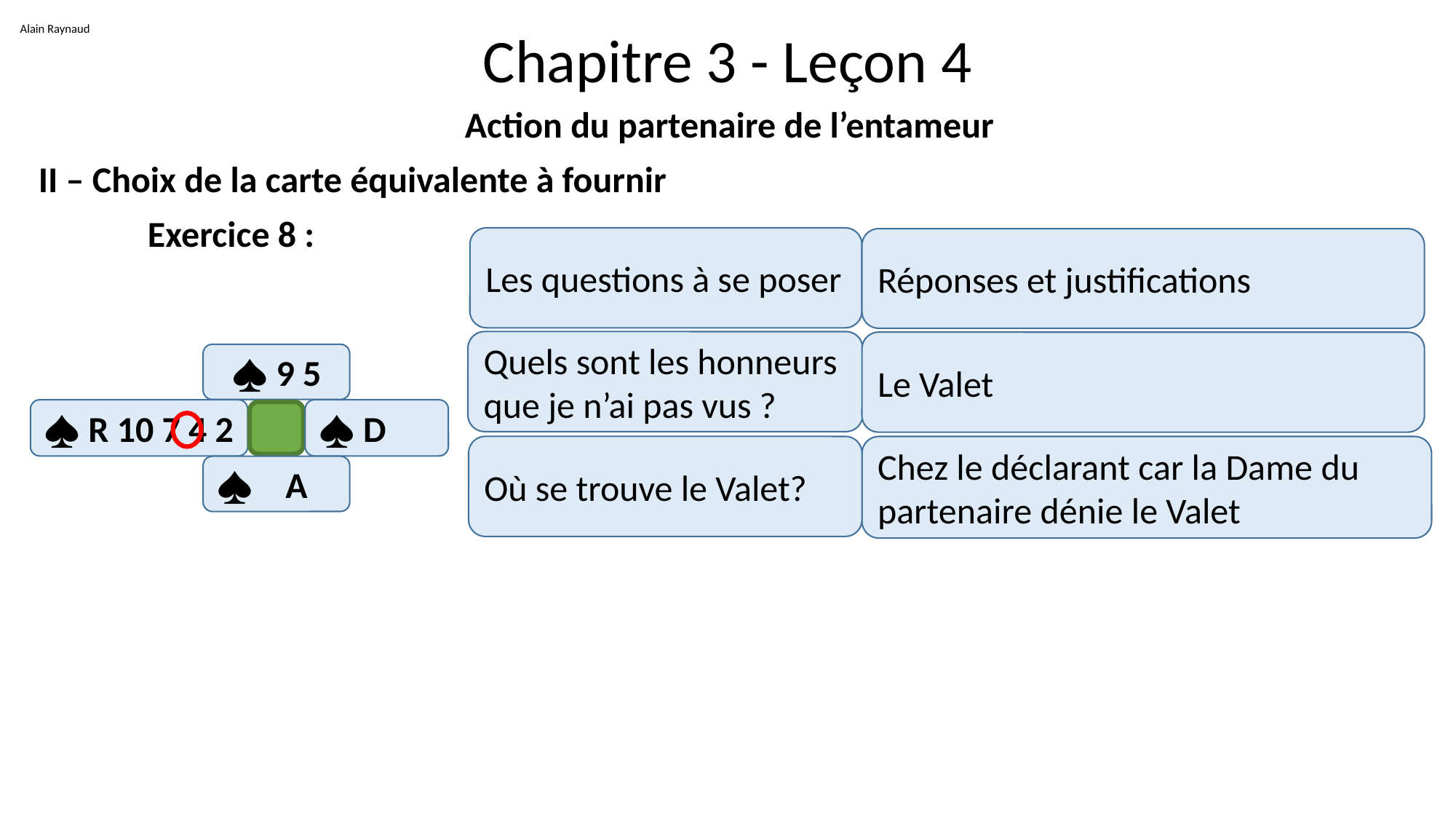

Alain Raynaud
# Chapitre 3 - Leçon 4
Action du partenaire de l’entameur
II – Choix de la carte équivalente à fournir
	Exercice 8 :
Les questions à se poser
Réponses et justifications
Quels sont les honneurs que je n’ai pas vus ?
Le Valet
♠ 9 5
♠ R 10 7 4 2
♠ D

♠    A
Chez le déclarant car la Dame du partenaire dénie le Valet
Où se trouve le Valet?